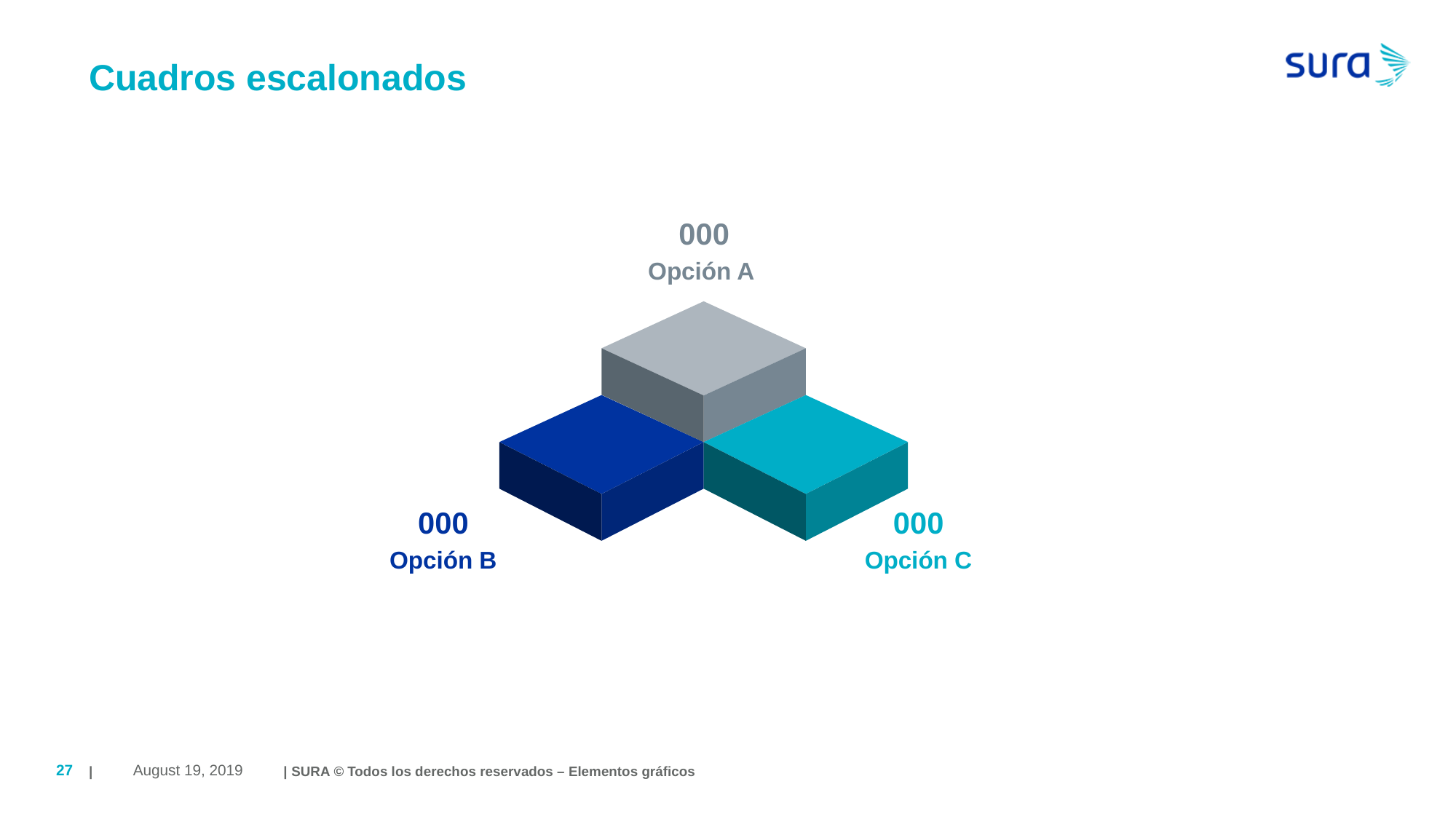

# Cuadros escalonados
000
Opción A

000
000
Opción B
Opción C
|                                                  | SURA © Todos los derechos reservados – Elementos gráficos
27
August 19, 2019